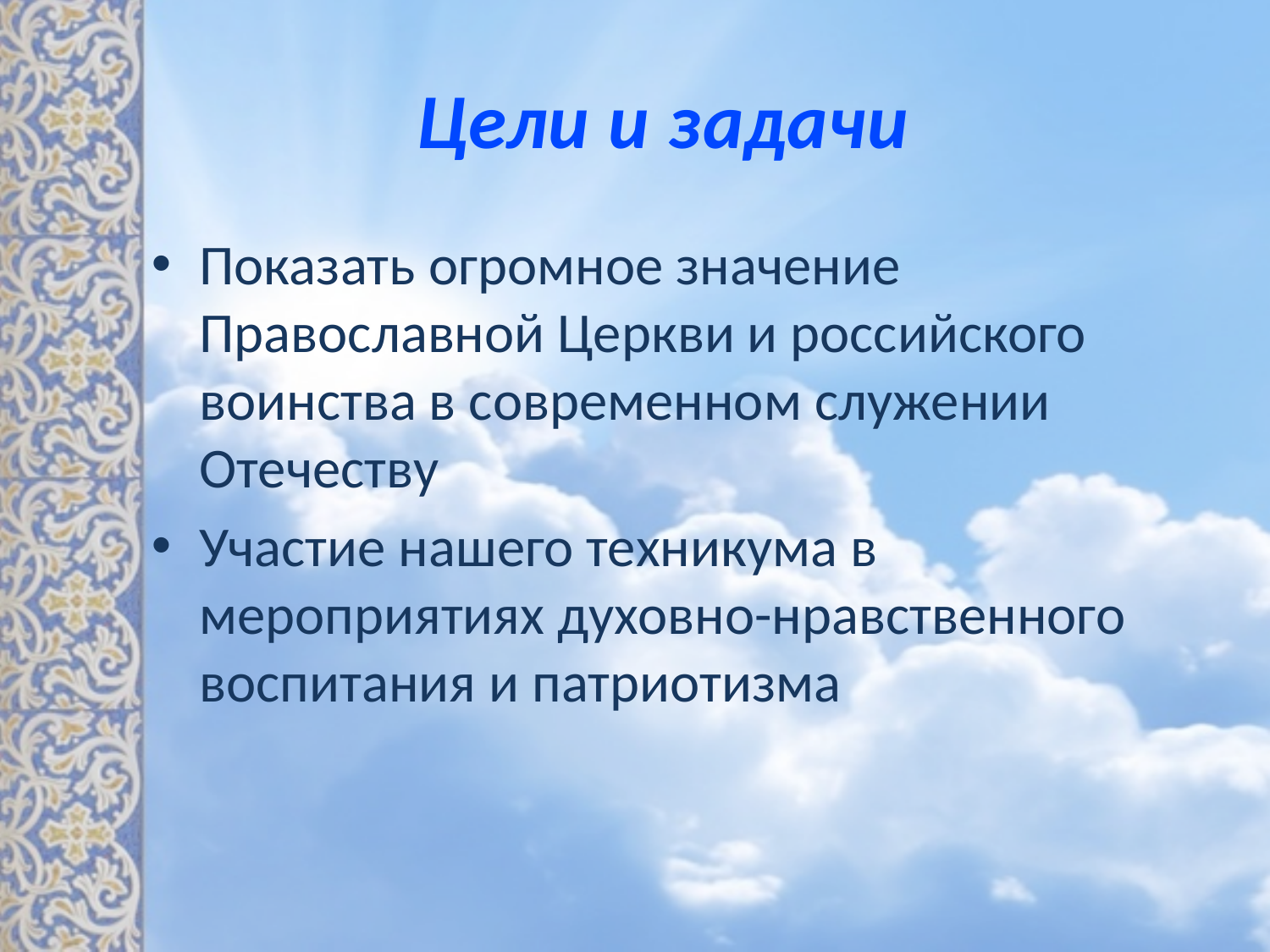

# Цели и задачи
Показать огромное значение Православной Церкви и российского воинства в современном служении Отечеству
Участие нашего техникума в мероприятиях духовно-нравственного воспитания и патриотизма